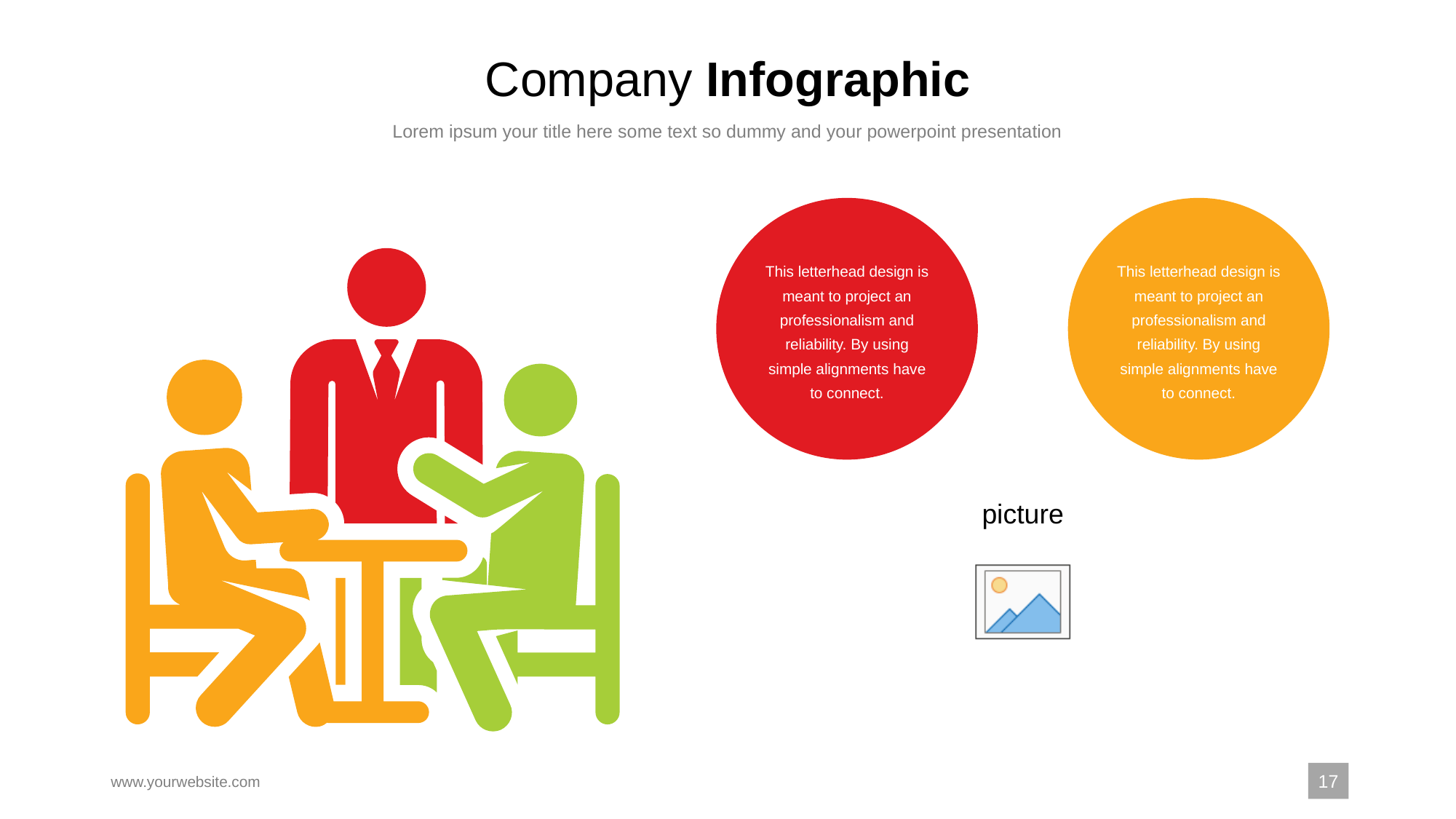

Company Infographic
Lorem ipsum your title here some text so dummy and your powerpoint presentation

This letterhead design is meant to project an professionalism and reliability. By using simple alignments have to connect.
This letterhead design is meant to project an professionalism and reliability. By using simple alignments have to connect.

17
www.yourwebsite.com